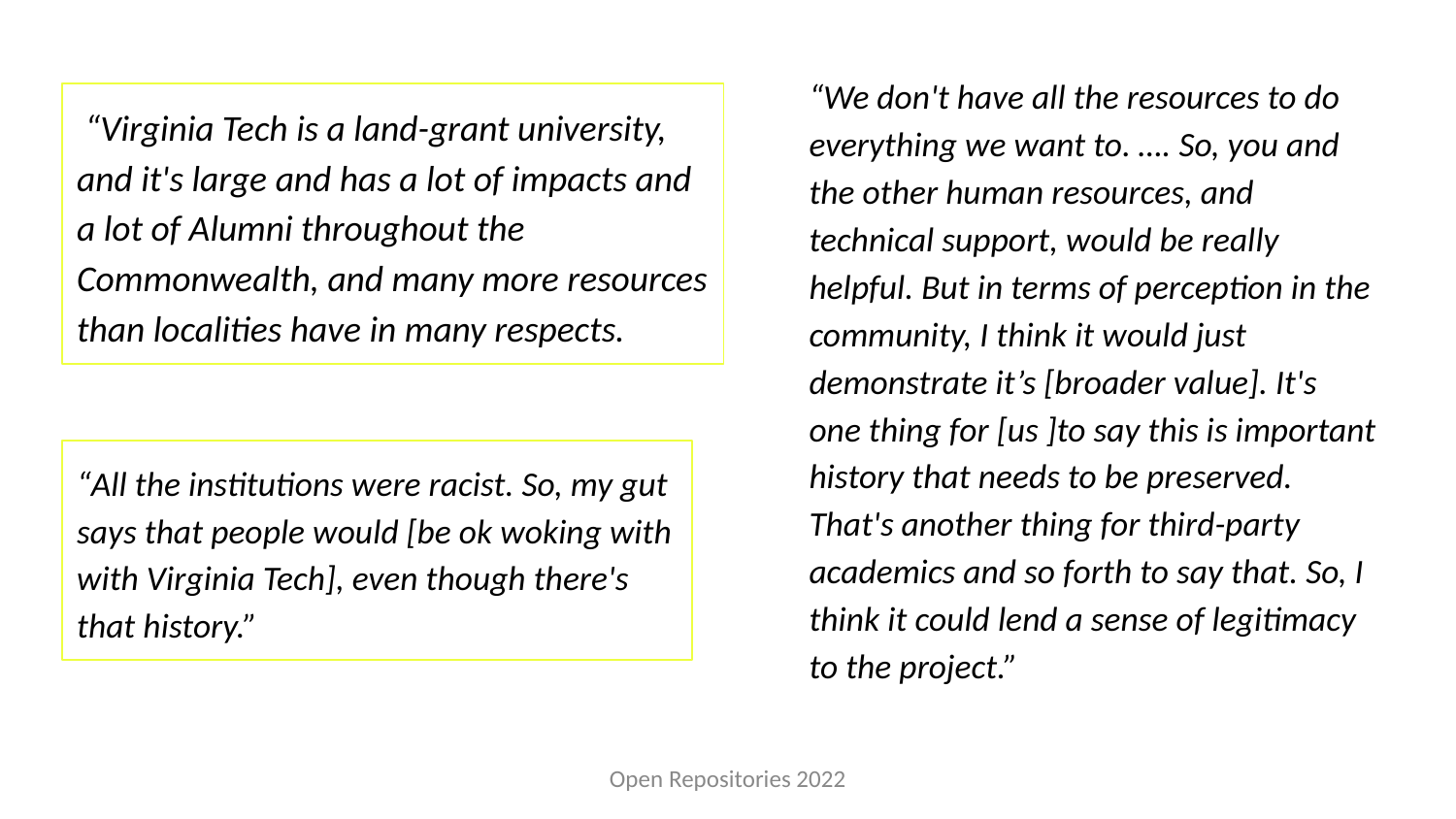

“We don't have all the resources to do everything we want to. …. So, you and the other human resources, and technical support, would be really helpful. But in terms of perception in the community, I think it would just demonstrate it’s [broader value]. It's one thing for [us ]to say this is important history that needs to be preserved. That's another thing for third-party academics and so forth to say that. So, I think it could lend a sense of legitimacy to the project.”
 “Virginia Tech is a land-grant university, and it's large and has a lot of impacts and a lot of Alumni throughout the Commonwealth, and many more resources than localities have in many respects.
“All the institutions were racist. So, my gut says that people would [be ok woking with with Virginia Tech], even though there's that history.”